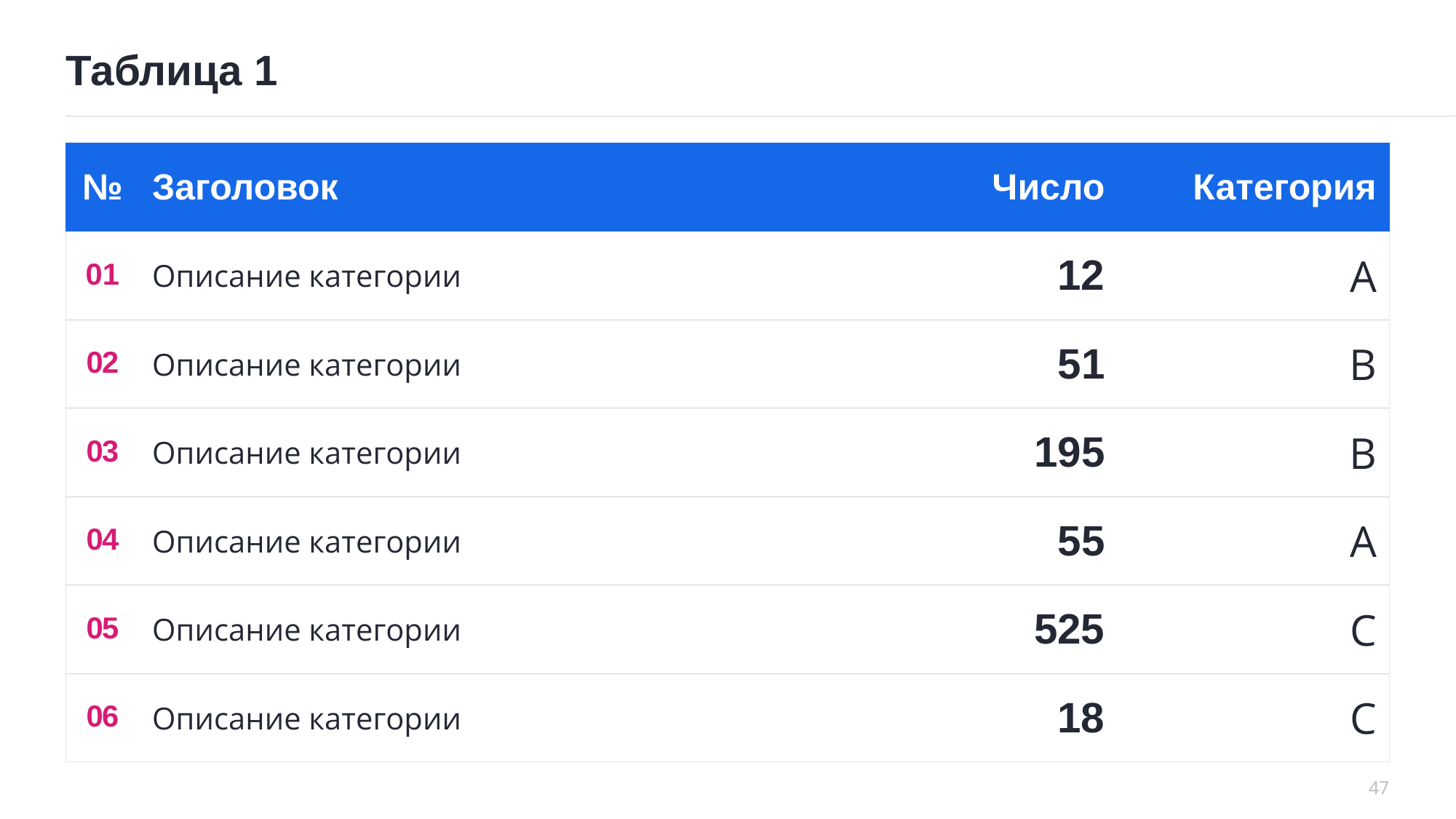

# Таблица 1

| № | Заголовок | Число | Категория |
| --- | --- | --- | --- |
| 01 | Описание категории | 12 | A |
| 02 | Описание категории | 51 | B |
| 03 | Описание категории | 195 | B |
| 04 | Описание категории | 55 | A |
| 05 | Описание категории | 525 | C |
| 06 | Описание категории | 18 | C |
47